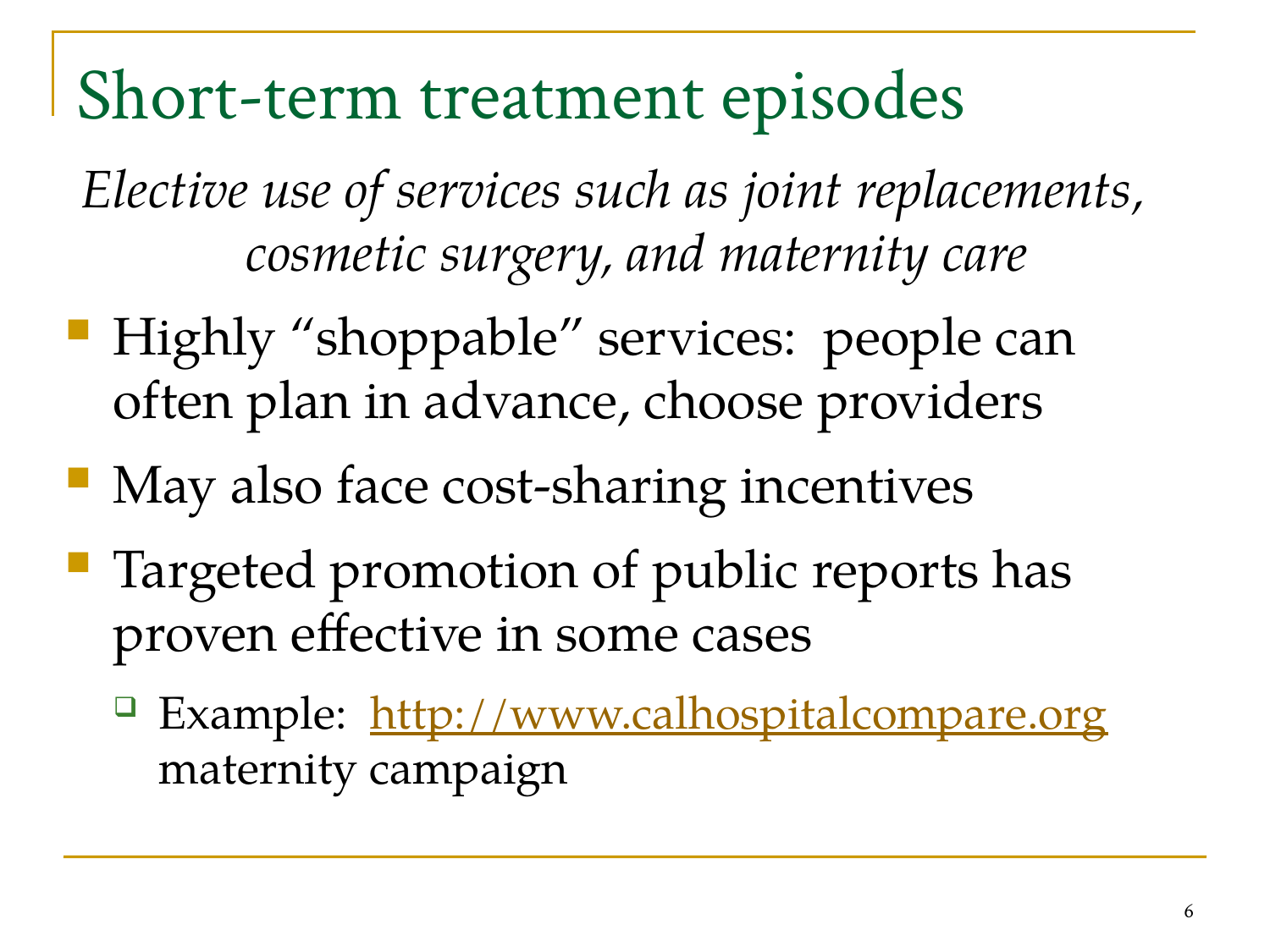

# Short-term treatment episodes
Elective use of services such as joint replacements, cosmetic surgery, and maternity care
Highly “shoppable” services:  people can often plan in advance, choose providers
May also face cost-sharing incentives
Targeted promotion of public reports has proven effective in some cases
Example:  http://www.calhospitalcompare.org maternity campaign
6